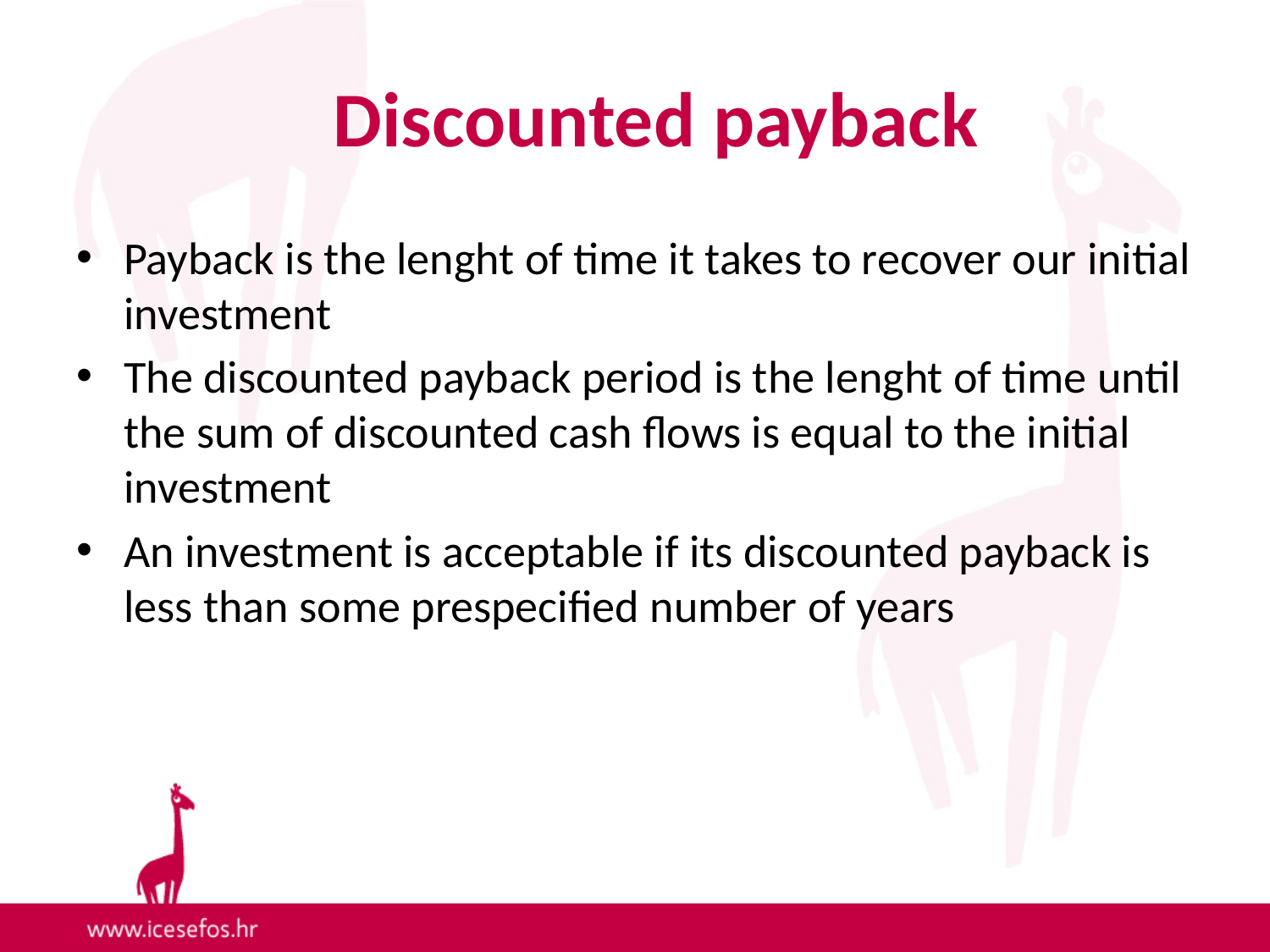

# Discounted payback
Payback is the lenght of time it takes to recover our initial investment
The discounted payback period is the lenght of time until the sum of discounted cash flows is equal to the initial investment
An investment is acceptable if its discounted payback is less than some prespecified number of years